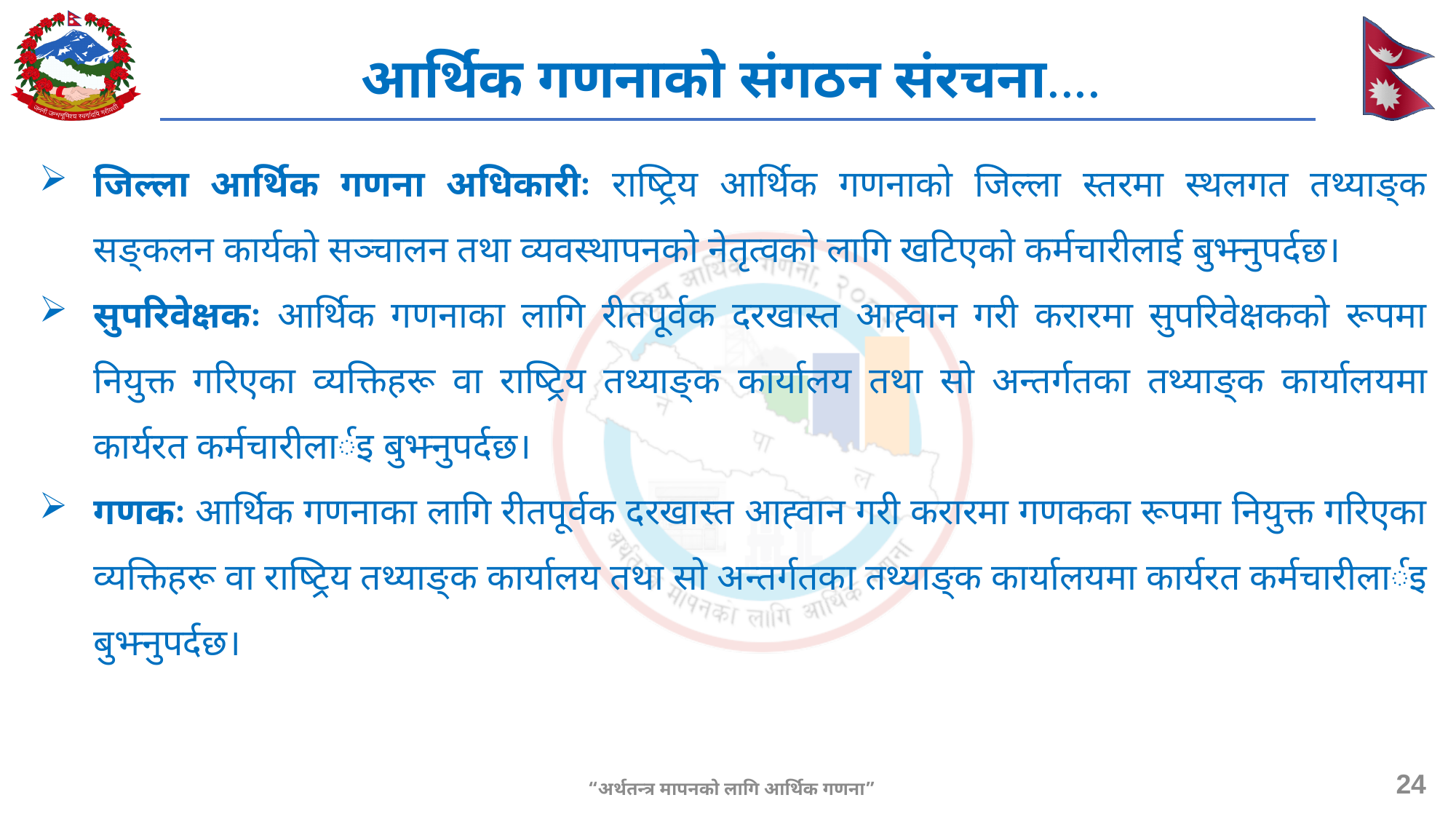

# आर्थिक गणनाको संगठन संरचना....
जिल्ला आर्थिक गणना अधिकारीः राष्ट्रिय आर्थिक गणनाको जिल्ला स्तरमा स्थलगत तथ्याङ्क सङ्कलन कार्यको सञ्चालन तथा व्यवस्थापनको नेतृत्वको लागि खटिएको कर्मचारीलाई बुझ्नुपर्दछ।
सुपरिवेक्षकः आर्थिक गणनाका लागि रीतपूर्वक दरखास्त आह्वान गरी करारमा सुपरिवेक्षकको रूपमा नियुक्त गरिएका व्यक्तिहरू वा राष्ट्रिय तथ्याङ्क कार्यालय तथा सो अन्तर्गतका तथ्याङ्क कार्यालयमा कार्यरत कर्मचारीलार्इ बुझ्नुपर्दछ।
गणकः आर्थिक गणनाका लागि रीतपूर्वक दरखास्त आह्वान गरी करारमा गणकका रूपमा नियुक्त गरिएका व्यक्तिहरू वा राष्ट्रिय तथ्याङ्क कार्यालय तथा सो अन्तर्गतका तथ्याङ्क कार्यालयमा कार्यरत कर्मचारीलार्इ बुझ्नुपर्दछ।

24
“अर्थतन्त्र मापनको लागि आर्थिक गणना”